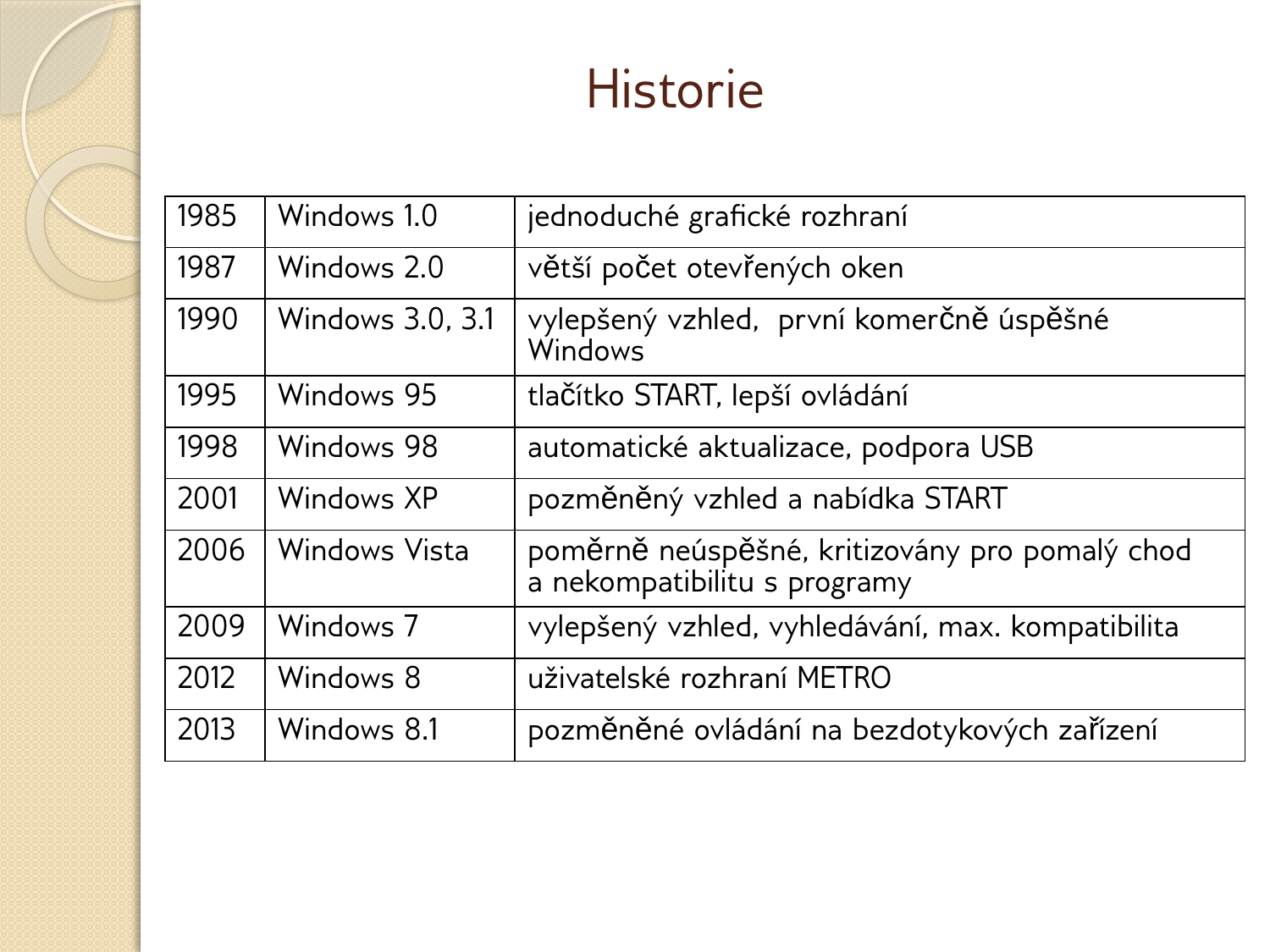

# Historie
| 1985 | Windows 1.0 | jednoduché grafické rozhraní |
| --- | --- | --- |
| 1987 | Windows 2.0 | větší počet otevřených oken |
| 1990 | Windows 3.0, 3.1 | vylepšený vzhled, první komerčně úspěšné Windows |
| 1995 | Windows 95 | tlačítko START, lepší ovládání |
| 1998 | Windows 98 | automatické aktualizace, podpora USB |
| 2001 | Windows XP | pozměněný vzhled a nabídka START |
| 2006 | Windows Vista | poměrně neúspěšné, kritizovány pro pomalý chod a nekompatibilitu s programy |
| 2009 | Windows 7 | vylepšený vzhled, vyhledávání, max. kompatibilita |
| 2012 | Windows 8 | uživatelské rozhraní METRO |
| 2013 | Windows 8.1 | pozměněné ovládání na bezdotykových zařízení |